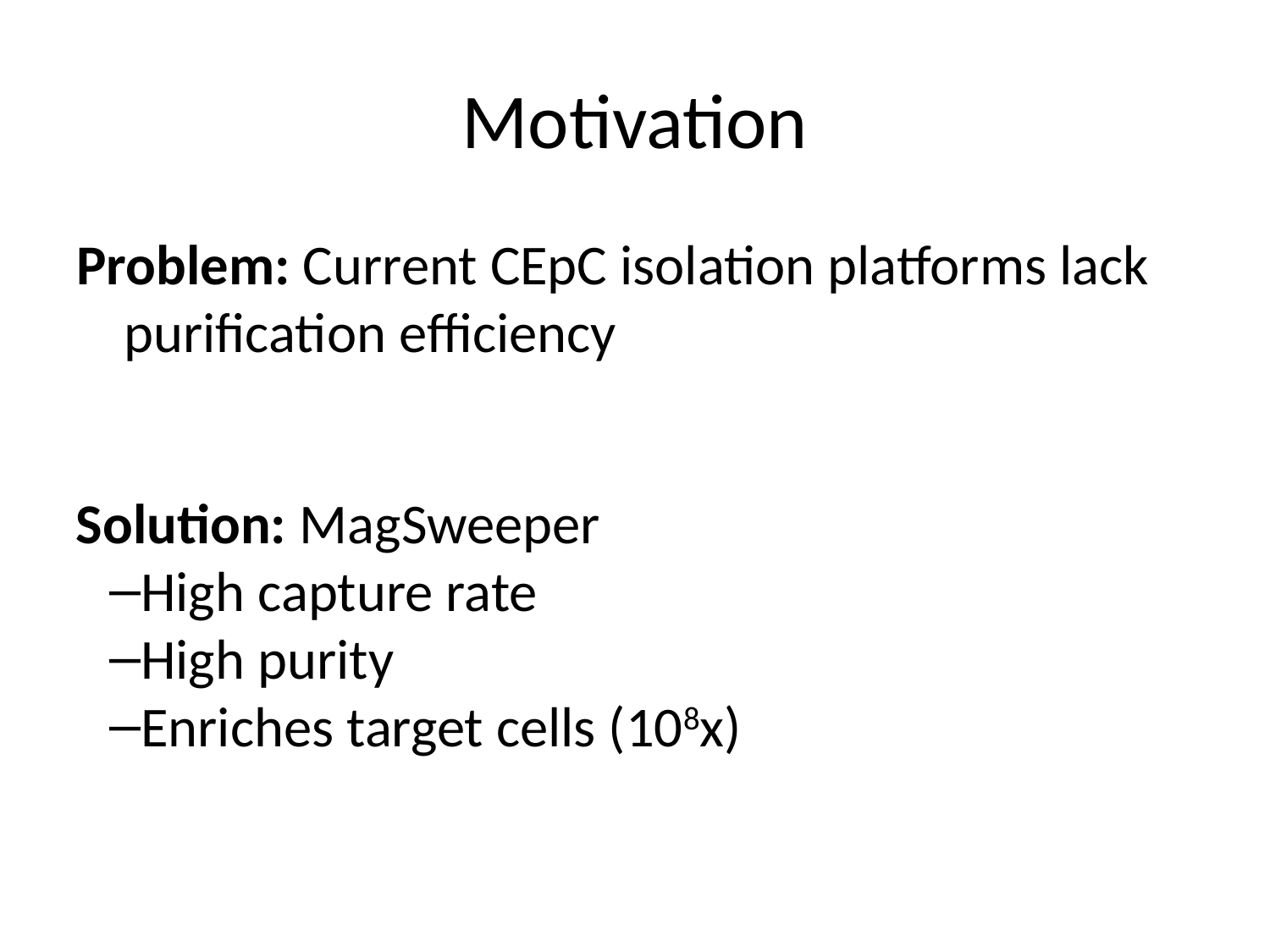

# Motivation
Problem: Current CEpC isolation platforms lack purification efficiency

Solution: MagSweeper
High capture rate
High purity
Enriches target cells (108x)